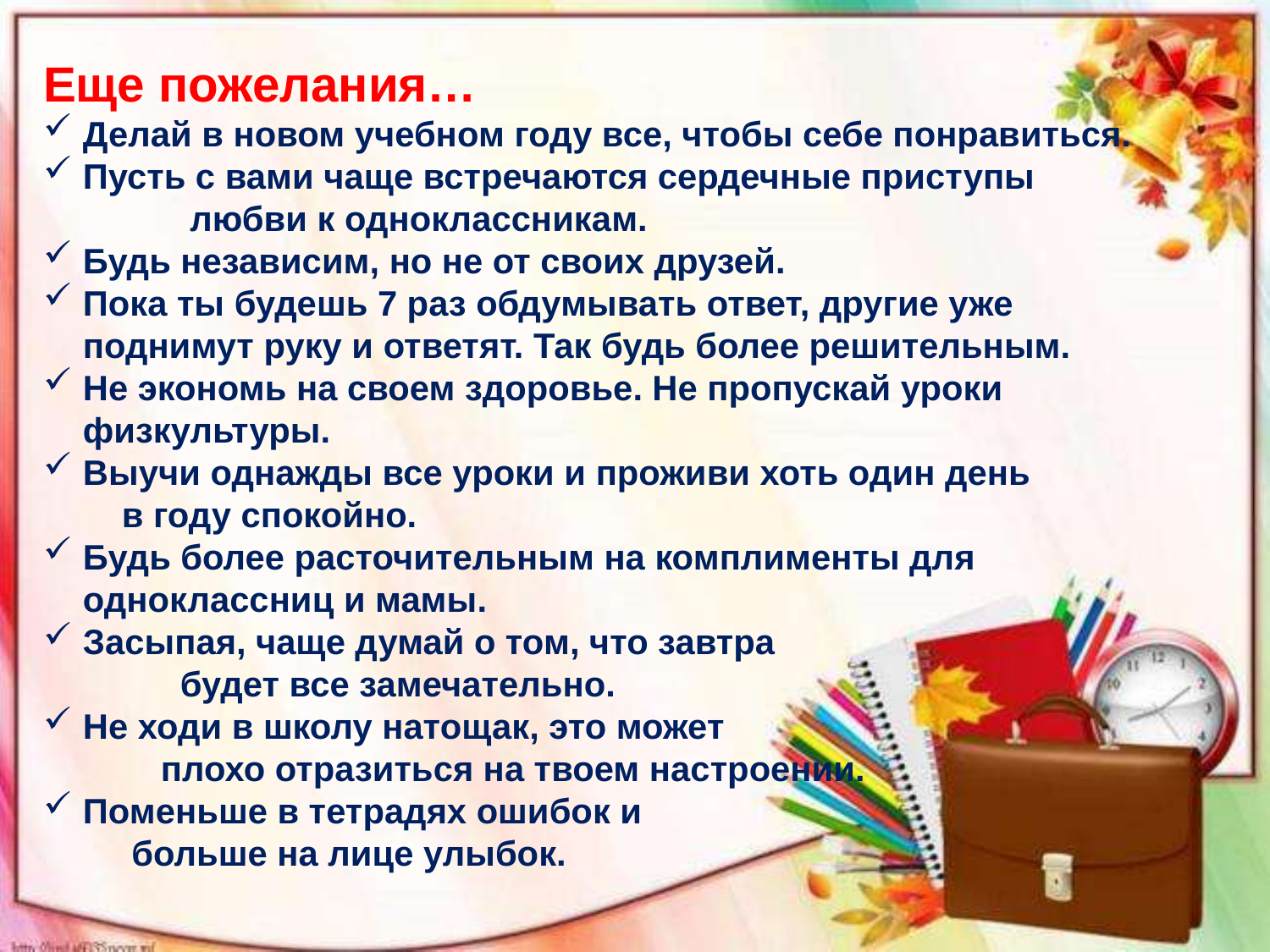

Еще пожелания…
Делай в новом учебном году все, чтобы себе понравиться.
Пусть с вами чаще встречаются сердечные приступы                          любви к одноклассникам.
Будь независим, но не от своих друзей.
Пока ты будешь 7 раз обдумывать ответ, другие уже поднимут руку и ответят. Так будь более решительным.
Не экономь на своем здоровье. Не пропускай уроки физкультуры.
Выучи однажды все уроки и проживи хоть один день                    в году спокойно.
Будь более расточительным на комплименты для одноклассниц и мамы.
Засыпая, чаще думай о том, что завтра                                                    будет все замечательно.
Не ходи в школу натощак, это может                                                       плохо отразиться на твоем настроении.
Поменьше в тетрадях ошибок и                                                             больше на лице улыбок.